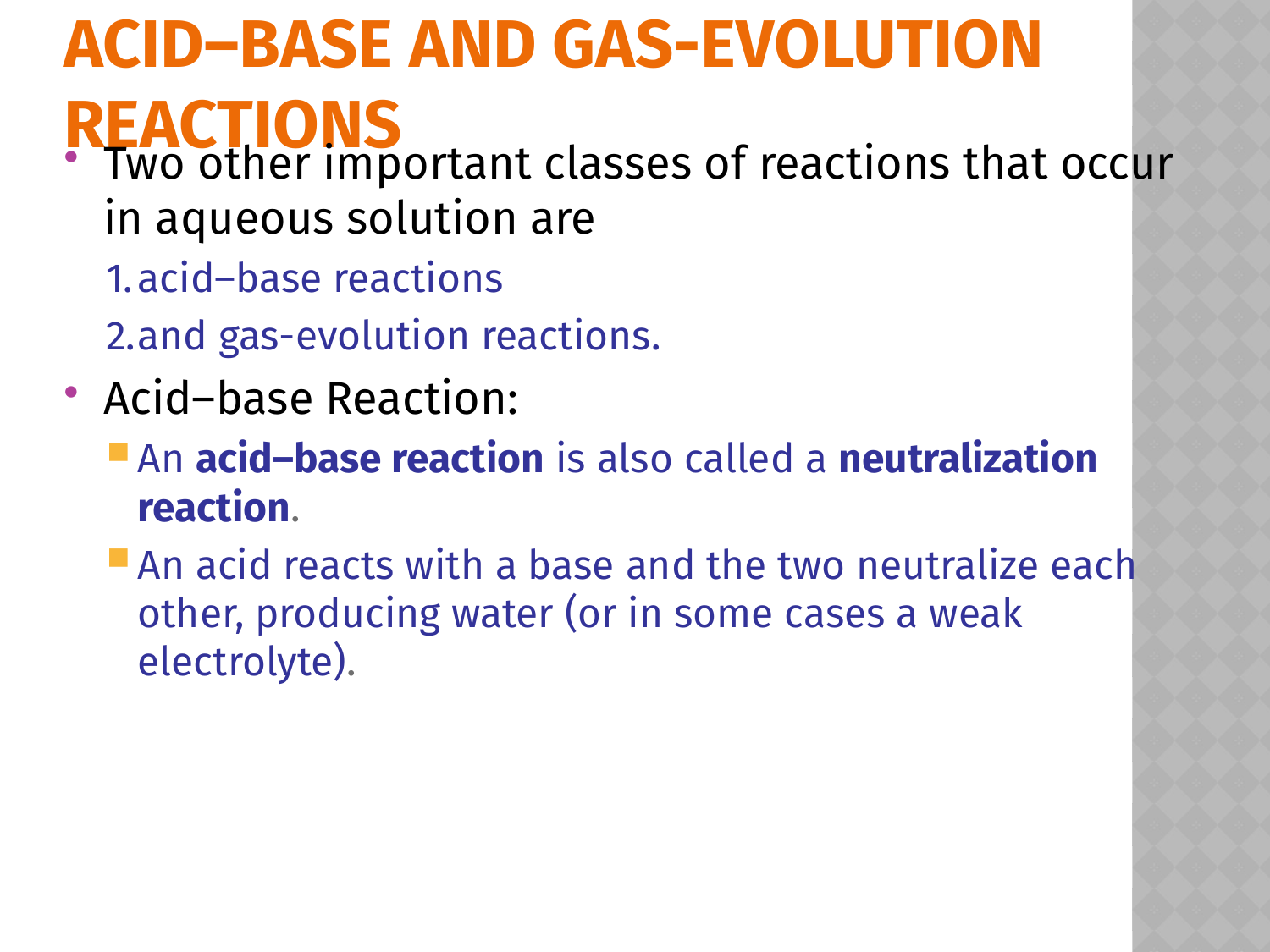

# Acid–Base and Gas-Evolution Reactions
Two other important classes of reactions that occur in aqueous solution are
1.	acid–base reactions
2.	and gas-evolution reactions.
Acid–base Reaction:
An acid–base reaction is also called a neutralization reaction.
An acid reacts with a base and the two neutralize each other, producing water (or in some cases a weak electrolyte).